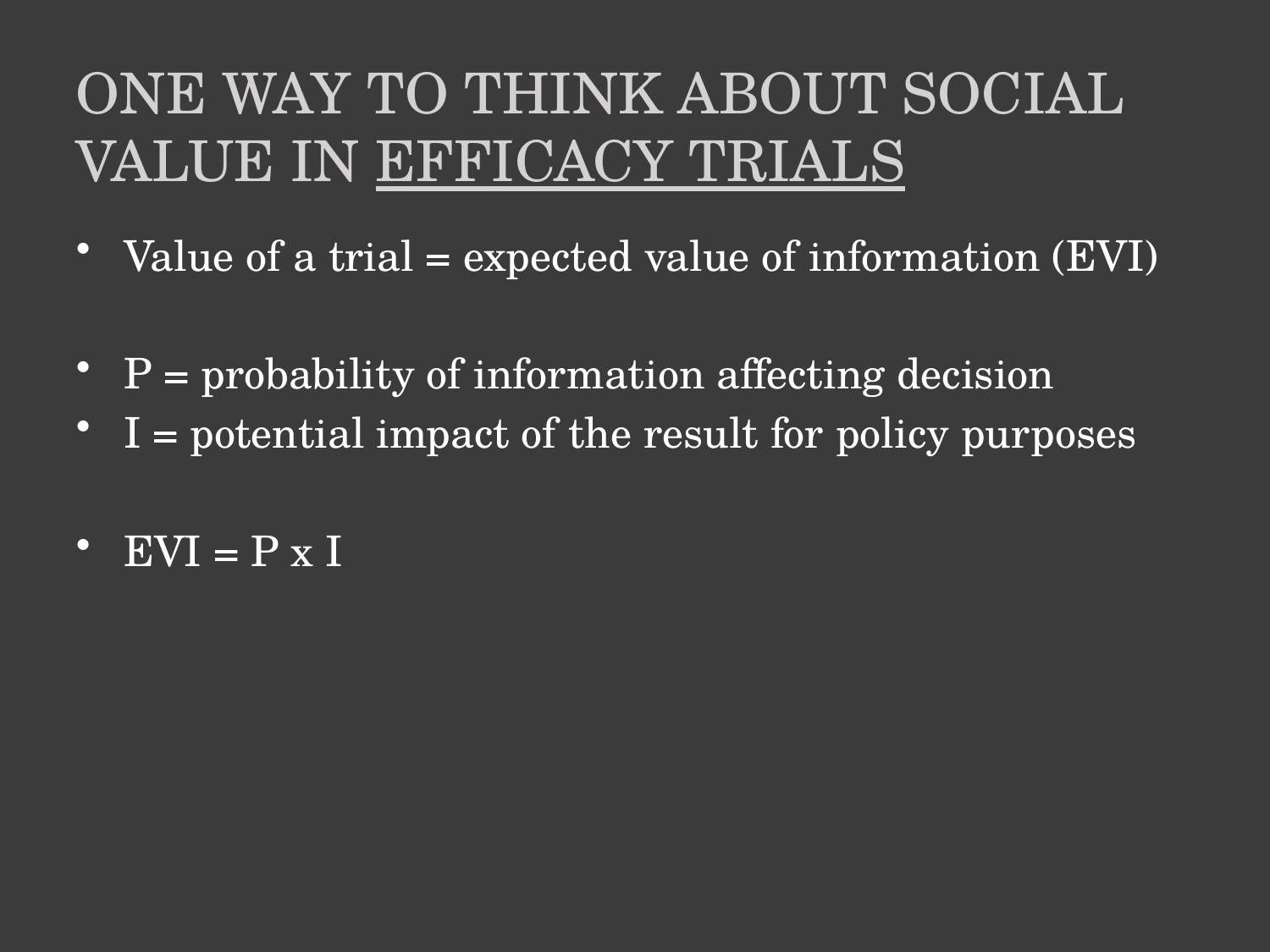

# One way to think about social value in efficacy trials
Value of a trial = expected value of information (EVI)

P = probability of information affecting decision
I = potential impact of the result for policy purposes

EVI = P x I